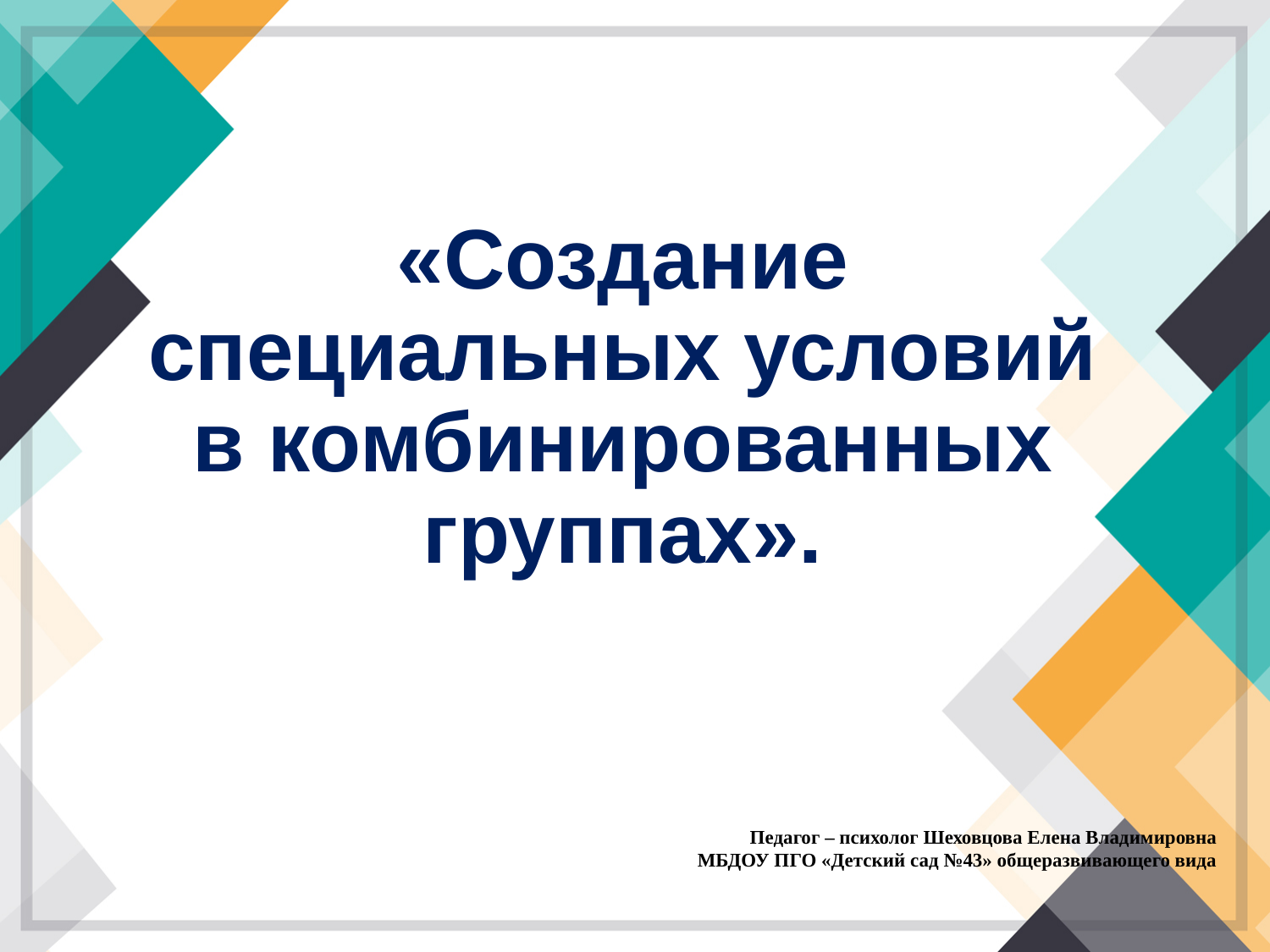

# «Создание специальных условий в комбинированных группах».
Педагог – психолог Шеховцова Елена Владимировна
МБДОУ ПГО «Детский сад №43» общеразвивающего вида